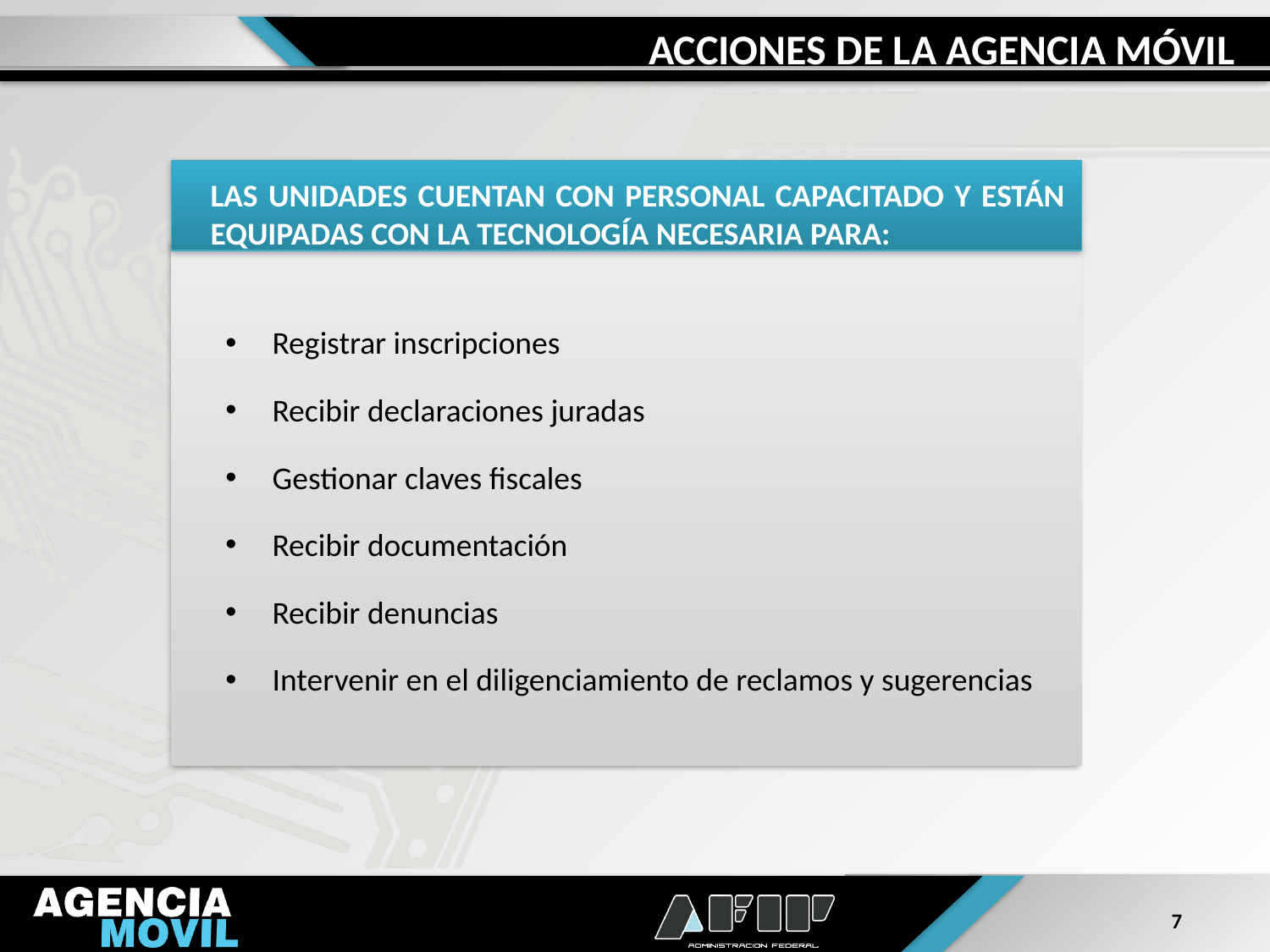

ACCIONES DE LA AGENCIA MÓVIL

LAS UNIDADES CUENTAN CON PERSONAL CAPACITADO Y ESTÁN EQUIPADAS CON LA TECNOLOGÍA NECESARIA PARA:

 Registrar inscripciones
 Recibir declaraciones juradas
 Gestionar claves fiscales
 Recibir documentación
 Recibir denuncias
 Intervenir en el diligenciamiento de reclamos y sugerencias
7